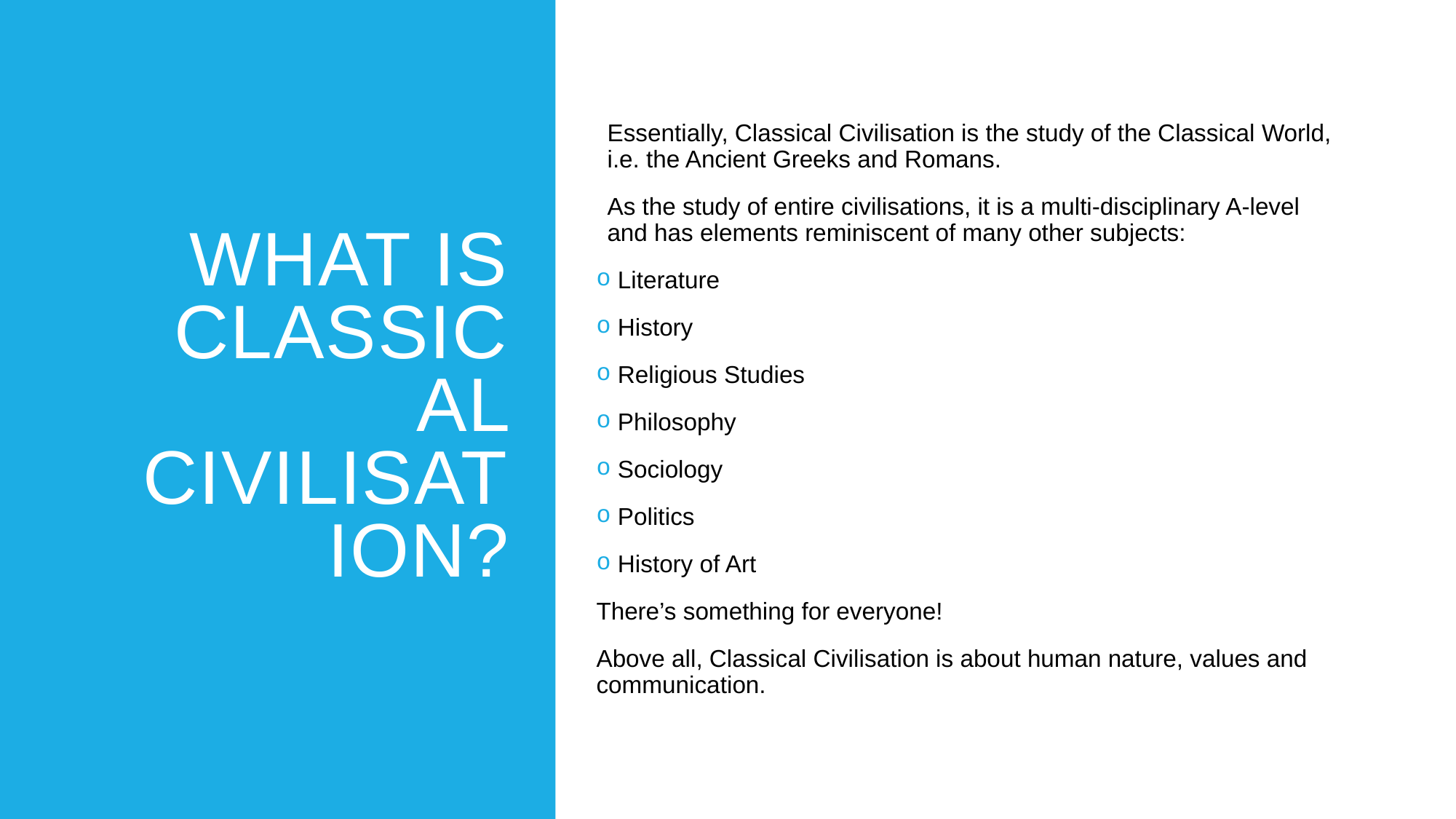

# What is classical Civilisation?
Essentially, Classical Civilisation is the study of the Classical World, i.e. the Ancient Greeks and Romans.
As the study of entire civilisations, it is a multi-disciplinary A-level and has elements reminiscent of many other subjects:
 Literature
 History
 Religious Studies
 Philosophy
 Sociology
 Politics
 History of Art
There’s something for everyone!
Above all, Classical Civilisation is about human nature, values and communication.